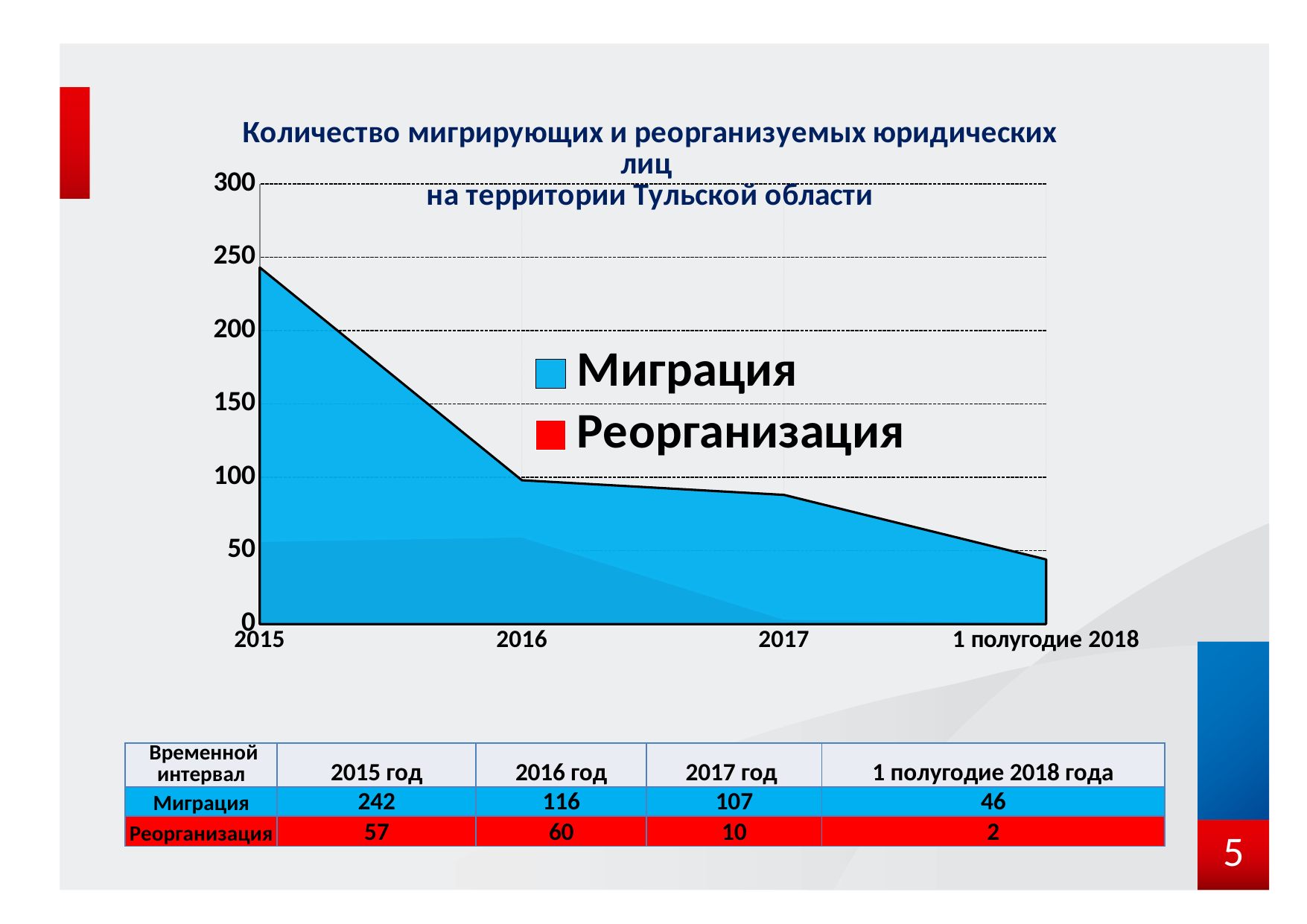

### Chart: Количество мигрирующих и реорганизуемых юридических лиц
на территории Тульской области

| Category | Миграция | Реорганизация |
|---|---|---|
| 2015 | 243.0 | 57.0 |
| 2016 | 98.0 | 60.0 |
| 2017 | 88.0 | 4.0 |
| 1 полугодие 2018 | 44.0 | 2.0 |
| Временной интервал | 2015 год | 2016 год | 2017 год | 1 полугодие 2018 года |
| --- | --- | --- | --- | --- |
| Миграция | 242 | 116 | 107 | 46 |
| Реорганизация | 57 | 60 | 10 | 2 |
5